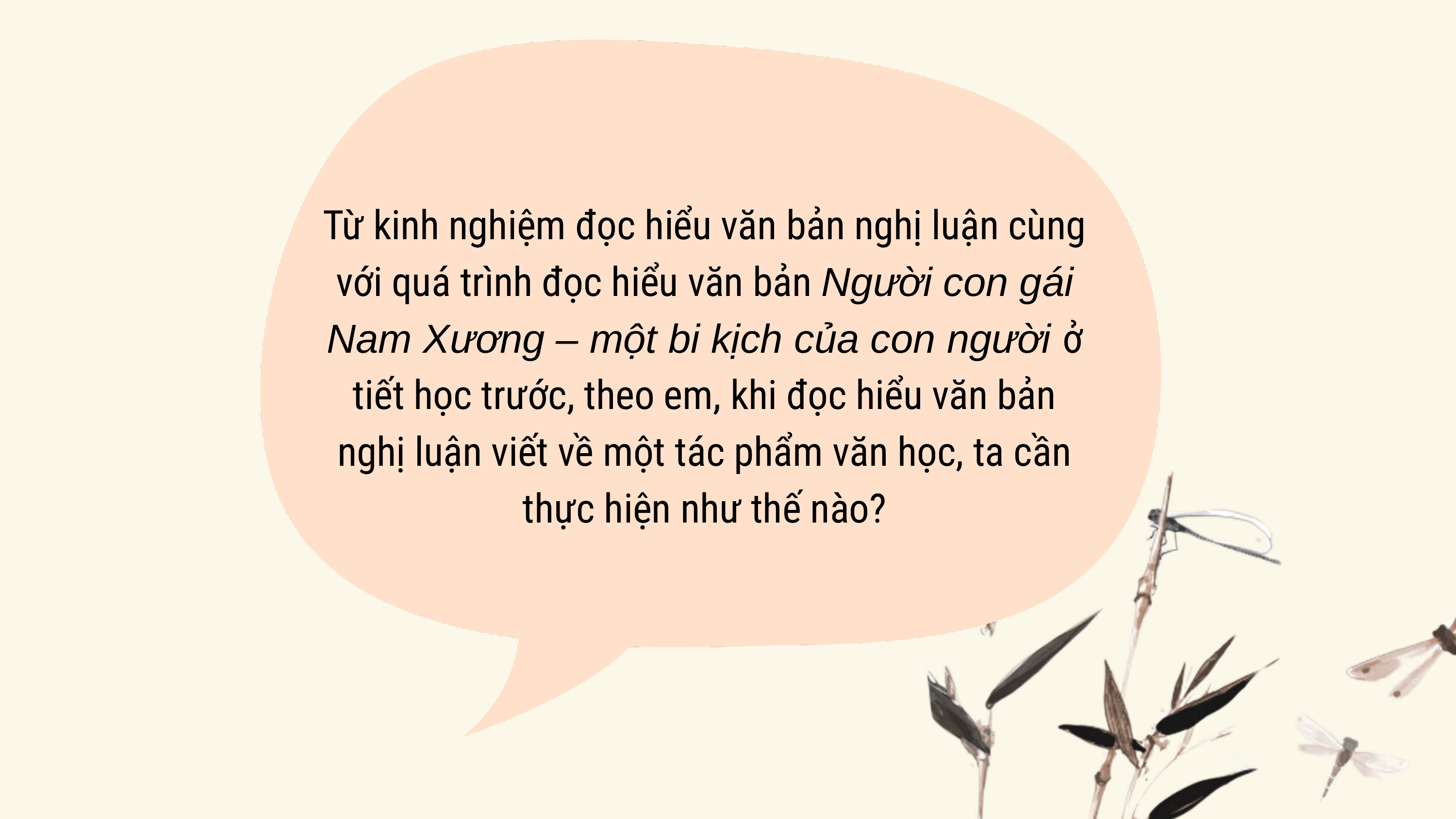

Từ kinh nghiệm đọc hiểu văn bản nghị luận cùng với quá trình đọc hiểu văn bản Người con gái Nam Xương – một bi kịch của con người ở tiết học trước, theo em, khi đọc hiểu văn bản nghị luận viết về một tác phẩm văn học, ta cần thực hiện như thế nào?